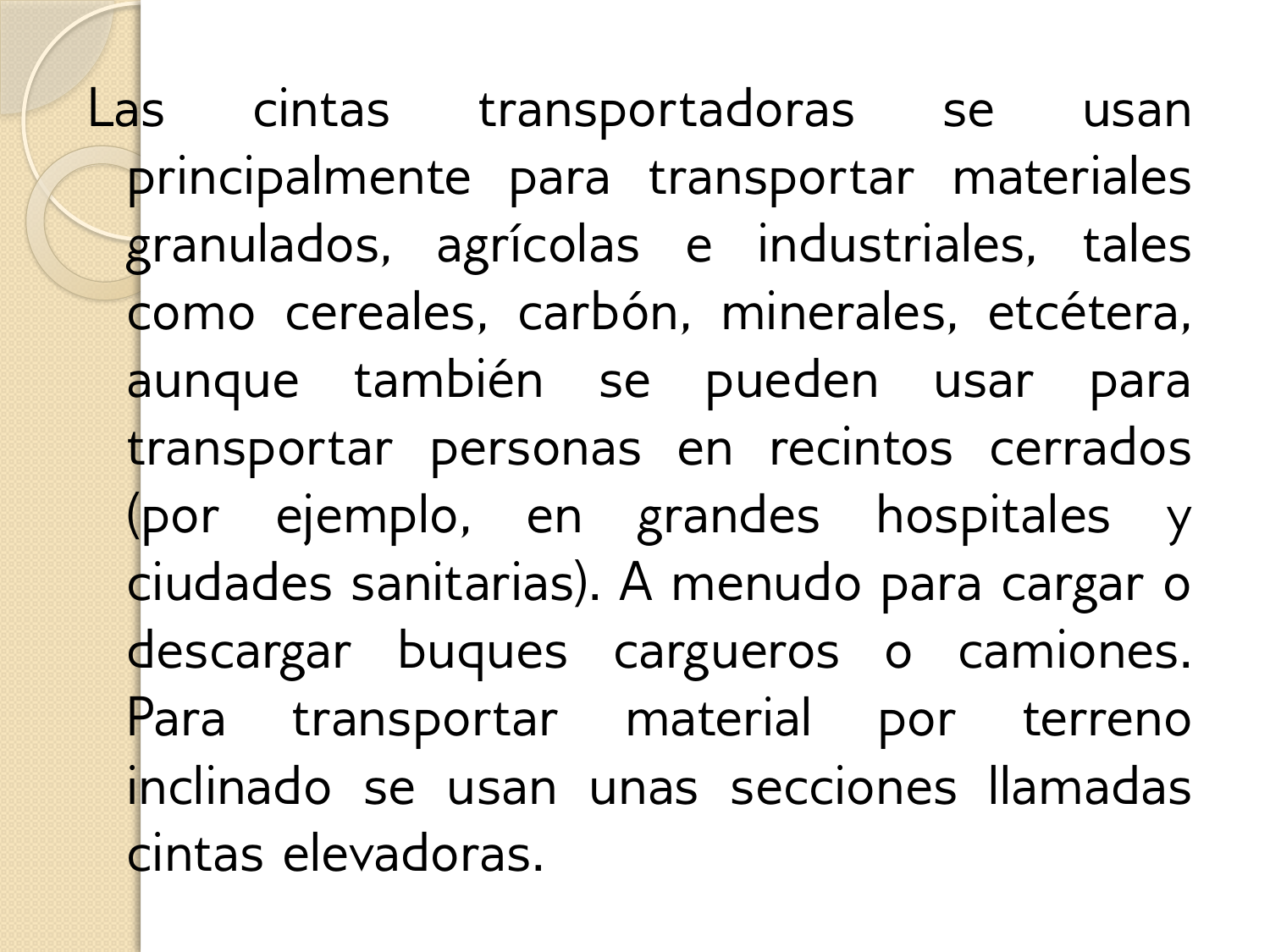

#
Las cintas transportadoras se usan principalmente para transportar materiales granulados, agrícolas e industriales, tales como cereales, carbón, minerales, etcétera, aunque también se pueden usar para transportar personas en recintos cerrados (por ejemplo, en grandes hospitales y ciudades sanitarias). A menudo para cargar o descargar buques cargueros o camiones. Para transportar material por terreno inclinado se usan unas secciones llamadas cintas elevadoras.